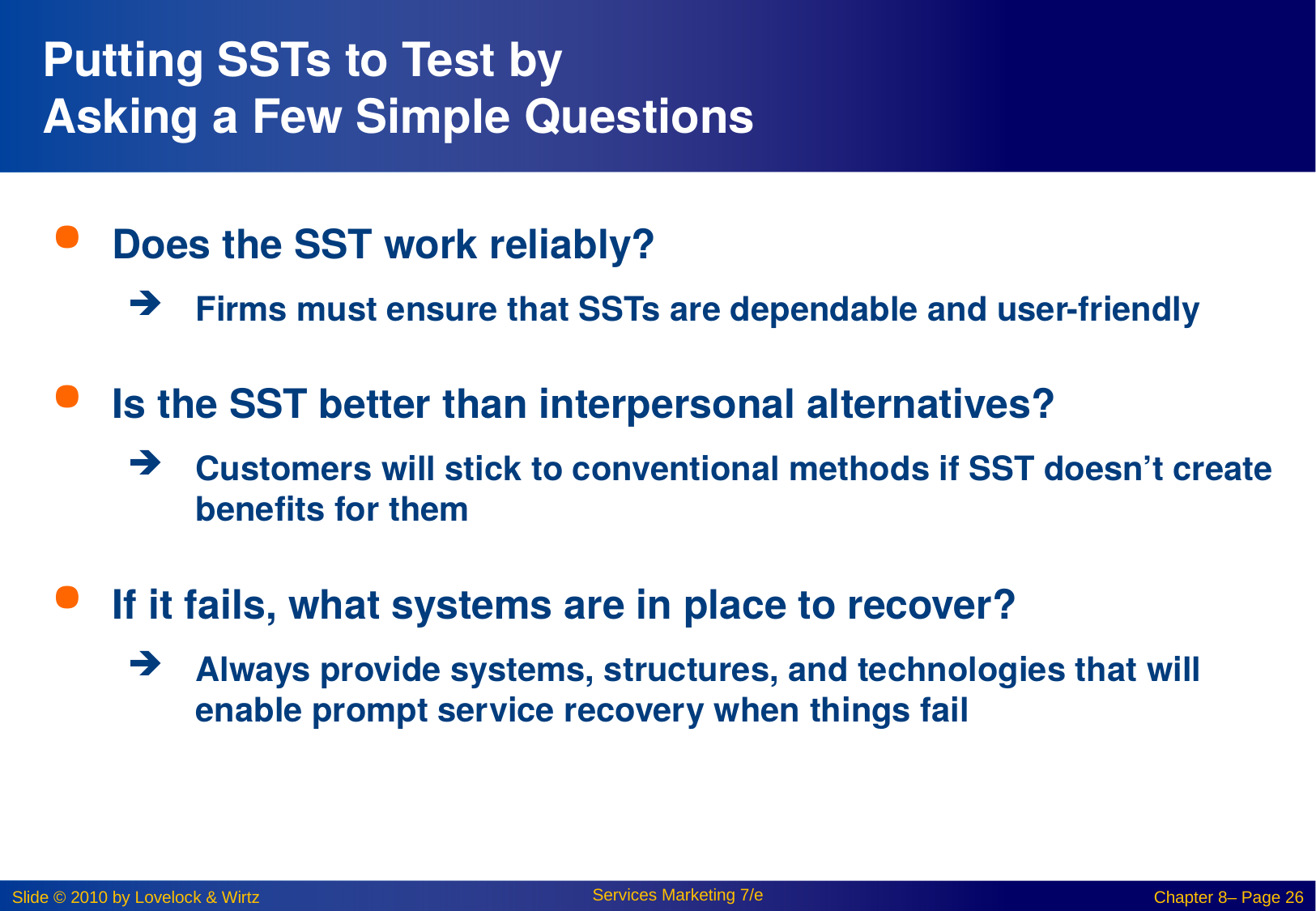

# Putting SSTs to Test by Asking a Few Simple Questions
Does the SST work reliably?
Firms must ensure that SSTs are dependable and user-friendly
Is the SST better than interpersonal alternatives?
Customers will stick to conventional methods if SST doesn’t create benefits for them
If it fails, what systems are in place to recover?
Always provide systems, structures, and technologies that will enable prompt service recovery when things fail